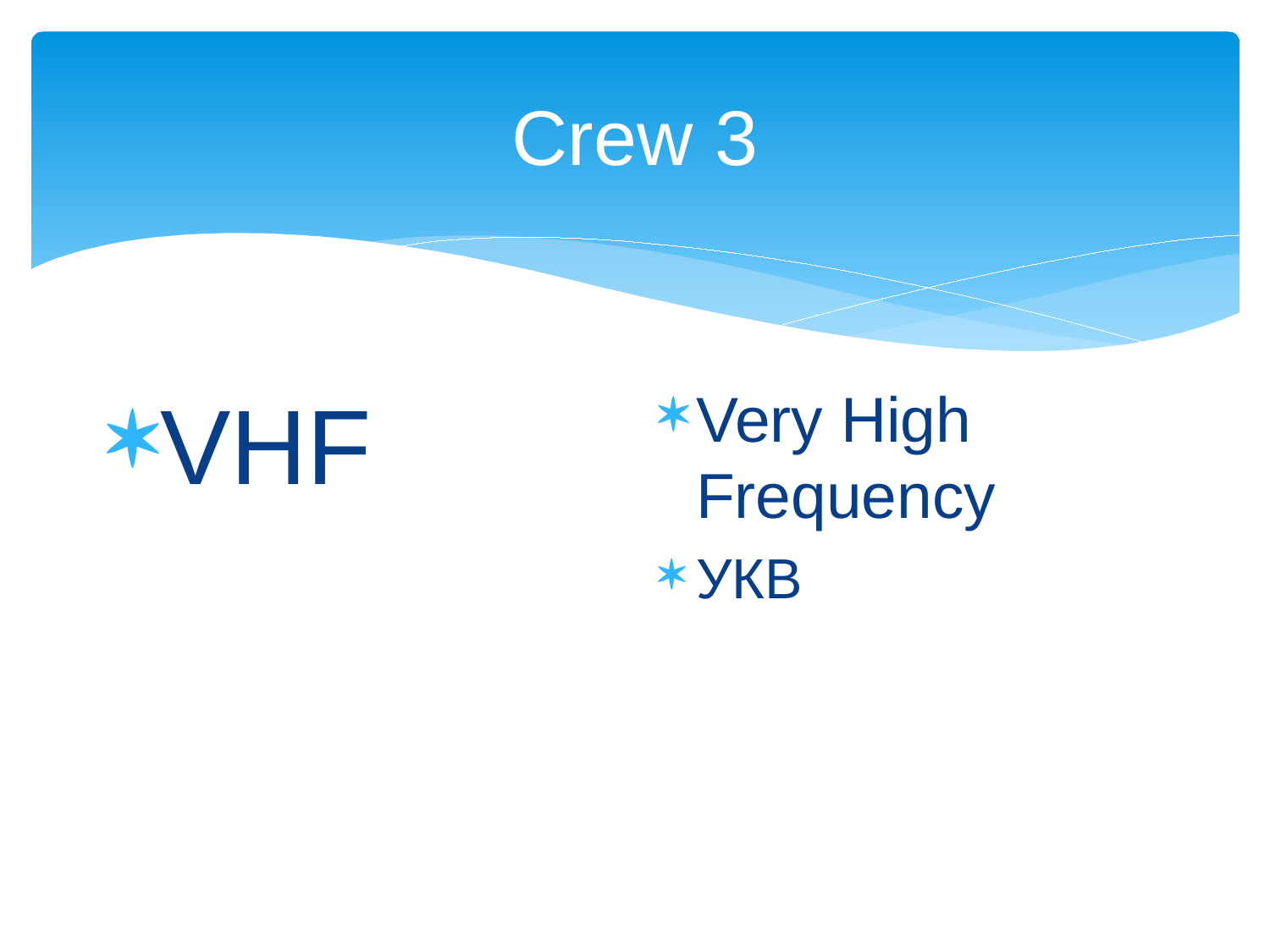

# Crew 3
VHF
Very High Frequency
УКВ